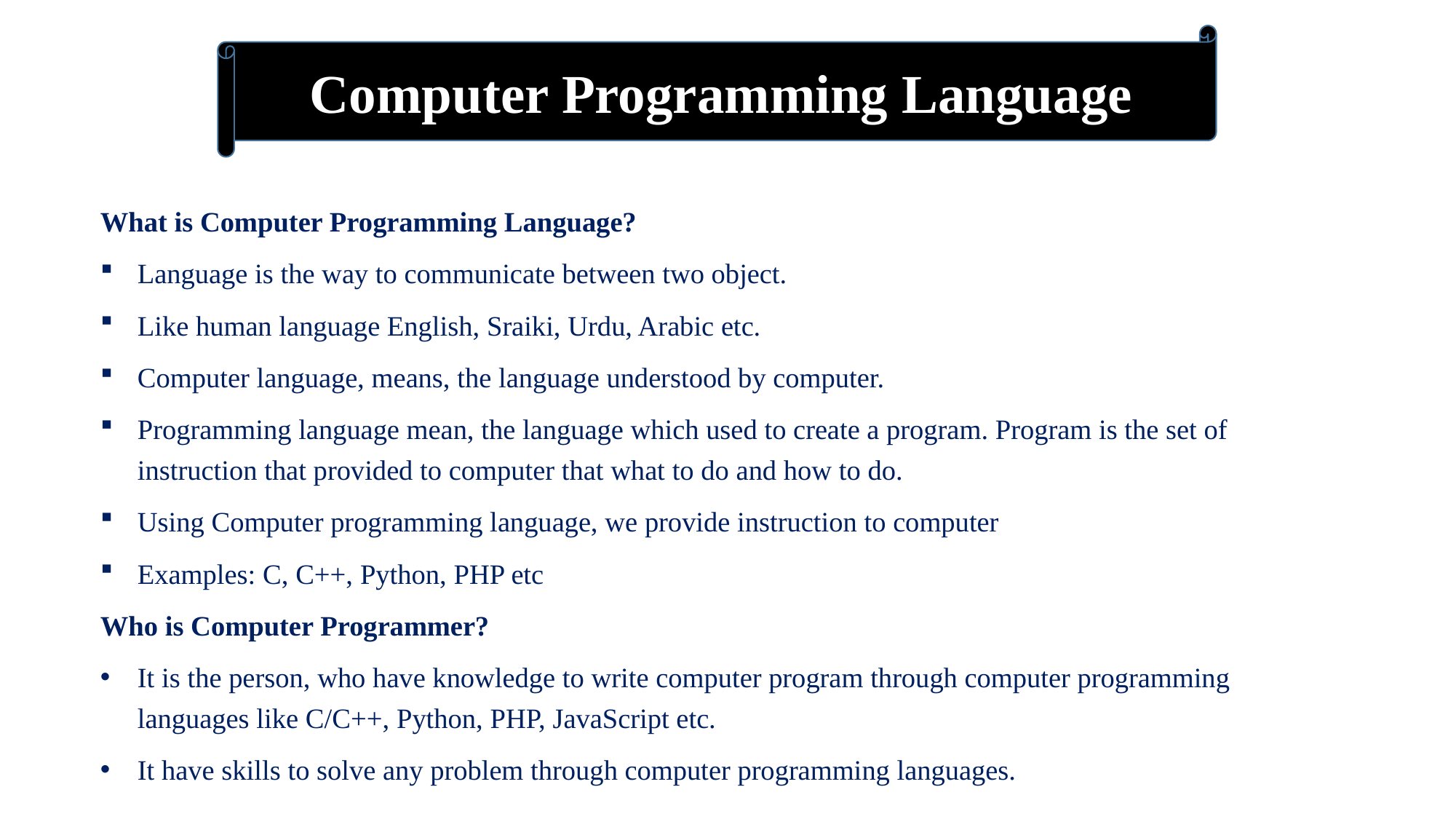

Computer Programming Language
What is Computer Programming Language?
Language is the way to communicate between two object.
Like human language English, Sraiki, Urdu, Arabic etc.
Computer language, means, the language understood by computer.
Programming language mean, the language which used to create a program. Program is the set of instruction that provided to computer that what to do and how to do.
Using Computer programming language, we provide instruction to computer
Examples: C, C++, Python, PHP etc
Who is Computer Programmer?
It is the person, who have knowledge to write computer program through computer programming languages like C/C++, Python, PHP, JavaScript etc.
It have skills to solve any problem through computer programming languages.